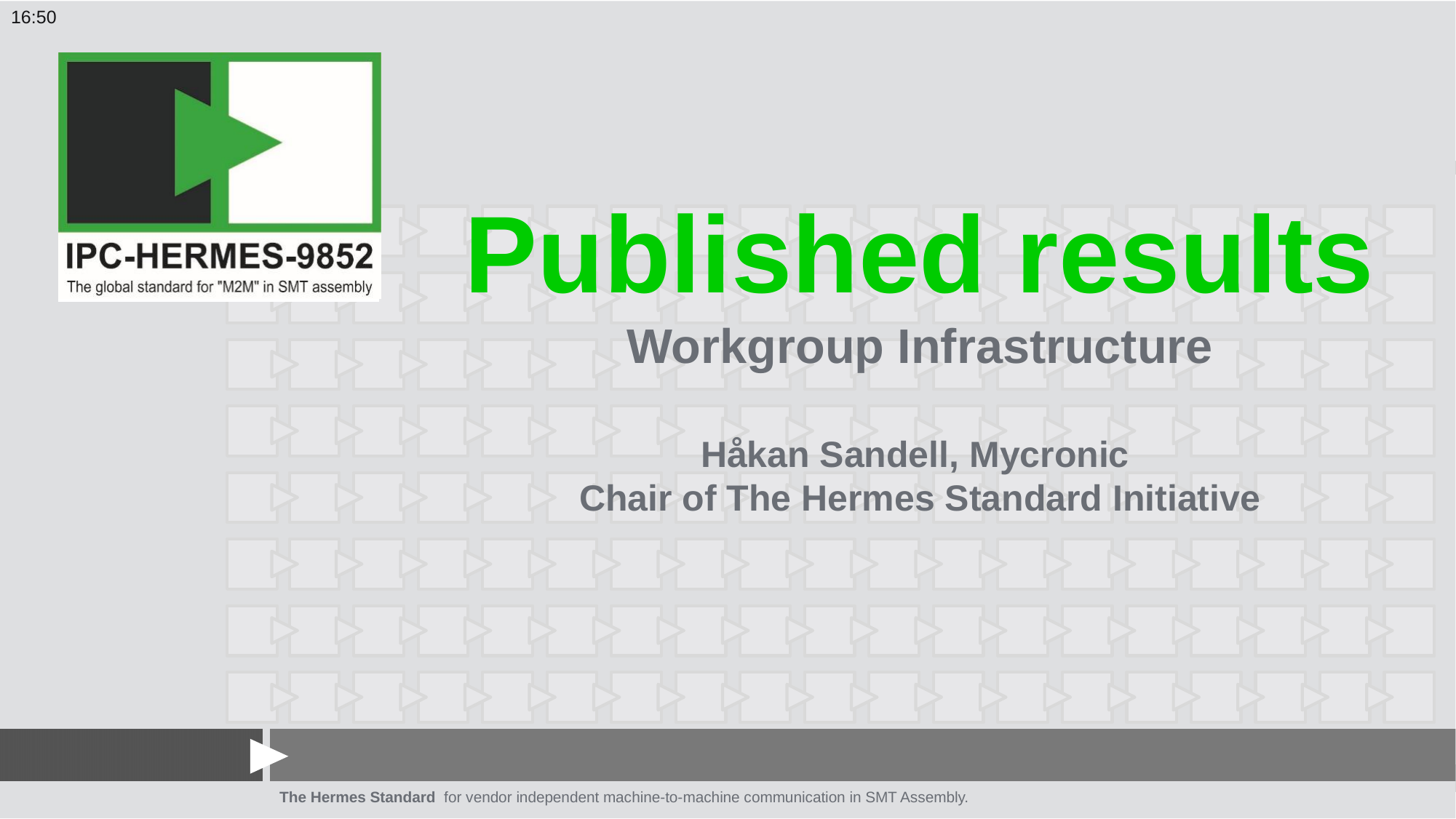

16:50
# Published results Workgroup Infrastructure Håkan Sandell, Mycronic Chair of The Hermes Standard Initiative